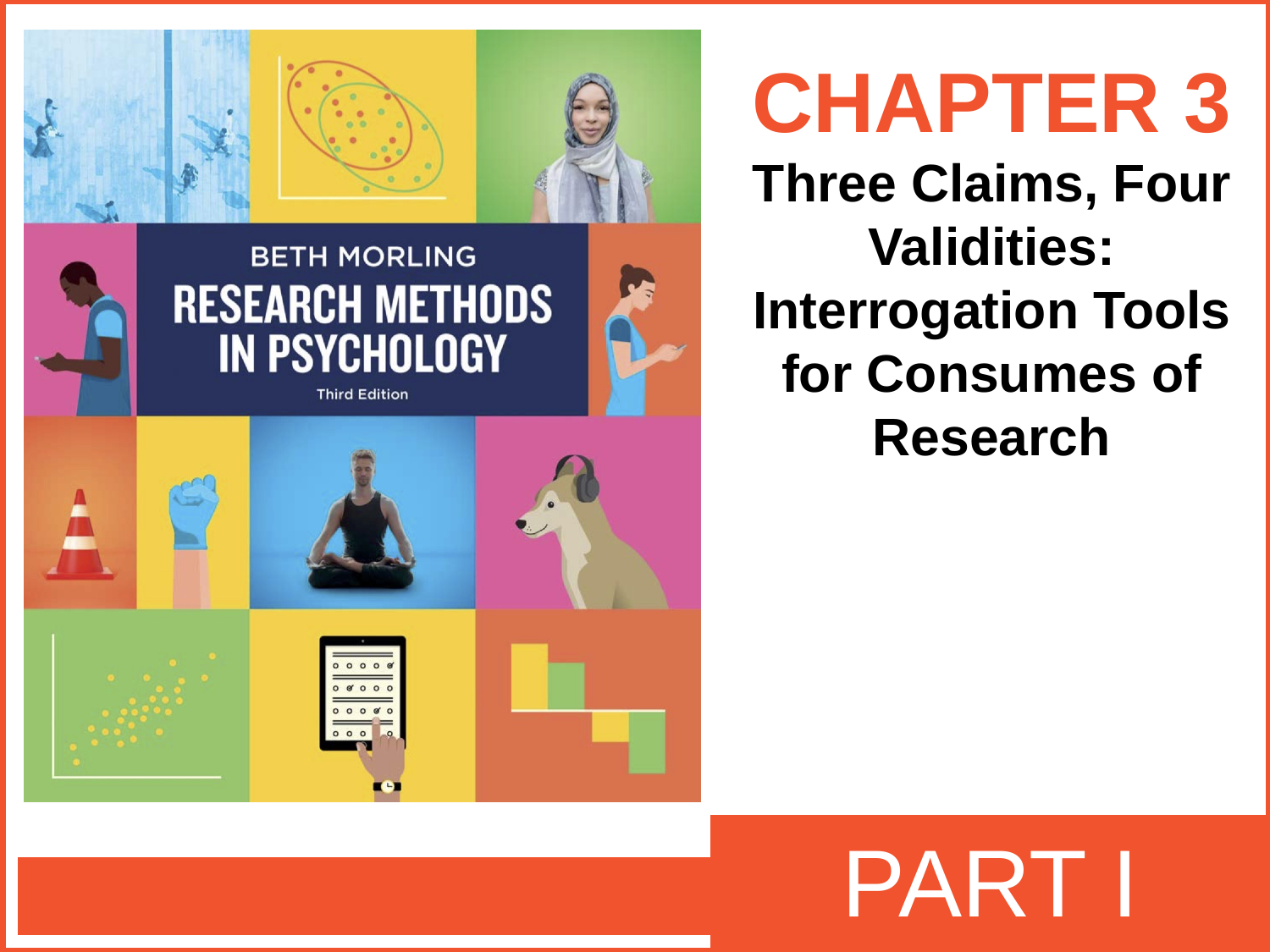

# CHAPTER 3 Three Claims, Four Validities: Interrogation Tools for Consumes of Research
PART I